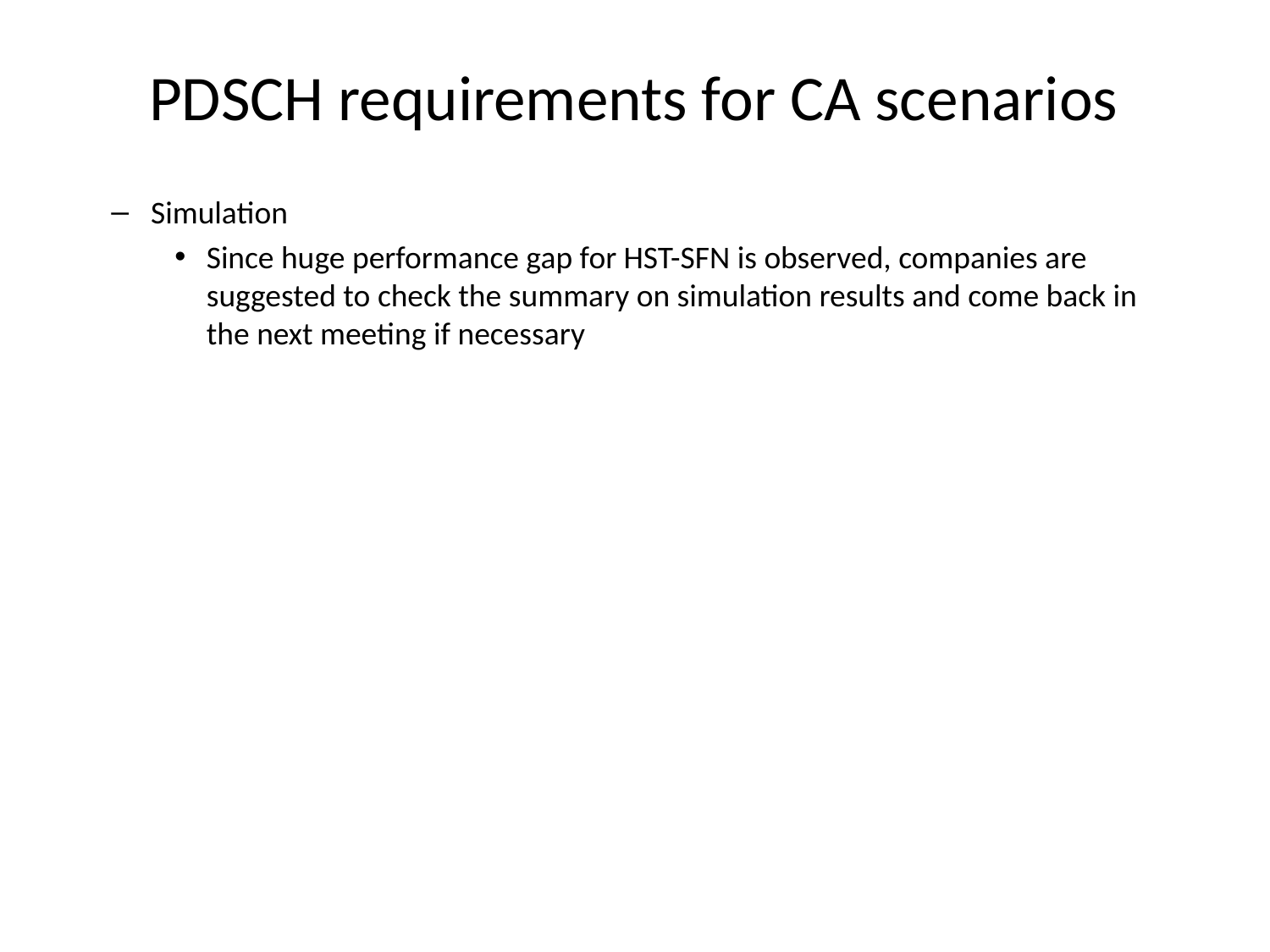

# PDSCH requirements for CA scenarios
Simulation
Since huge performance gap for HST-SFN is observed, companies are suggested to check the summary on simulation results and come back in the next meeting if necessary